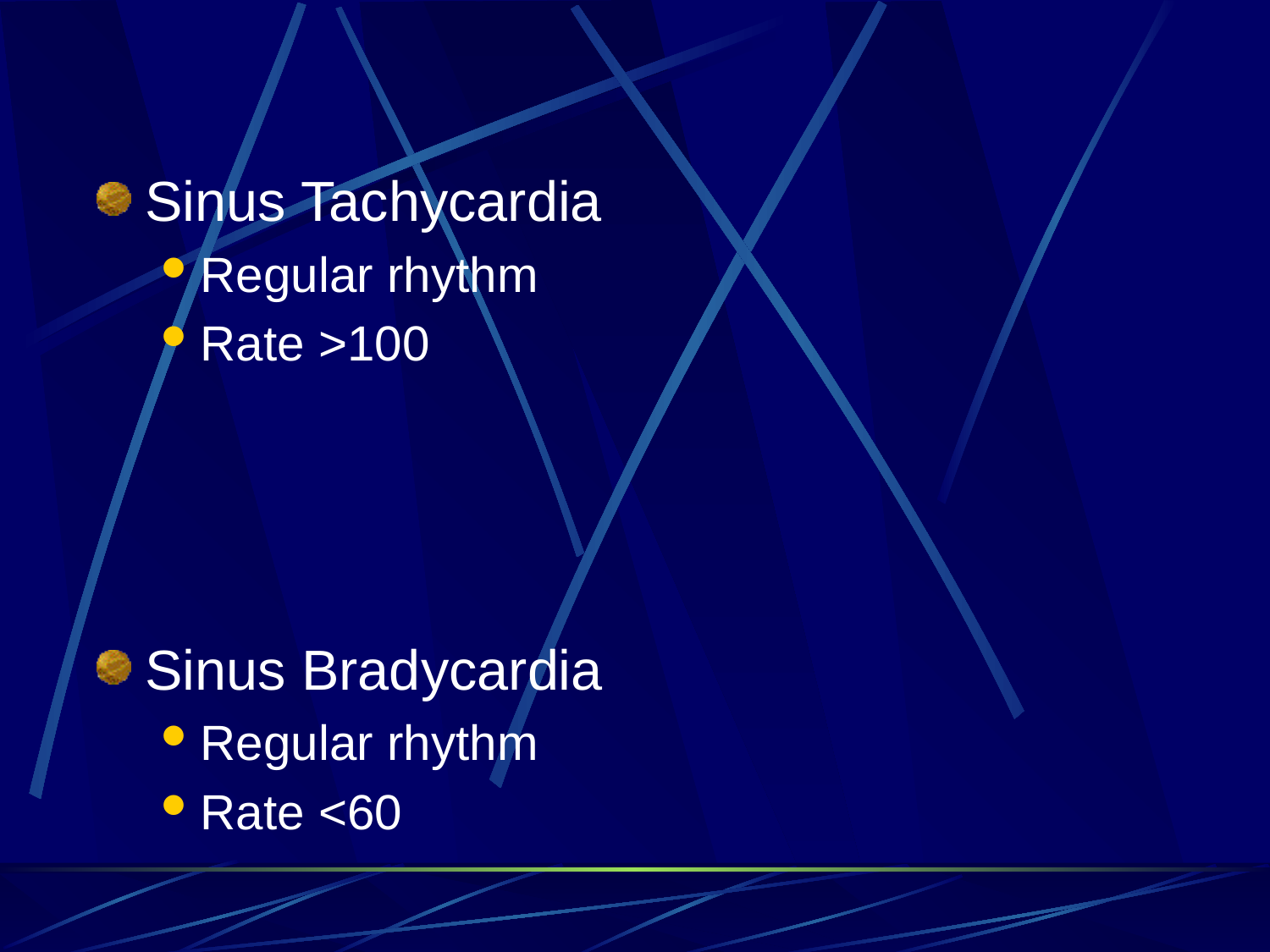

Sinus Tachycardia
Regular rhythm
Rate >100

Sinus Bradycardia
Regular rhythm
Rate <60